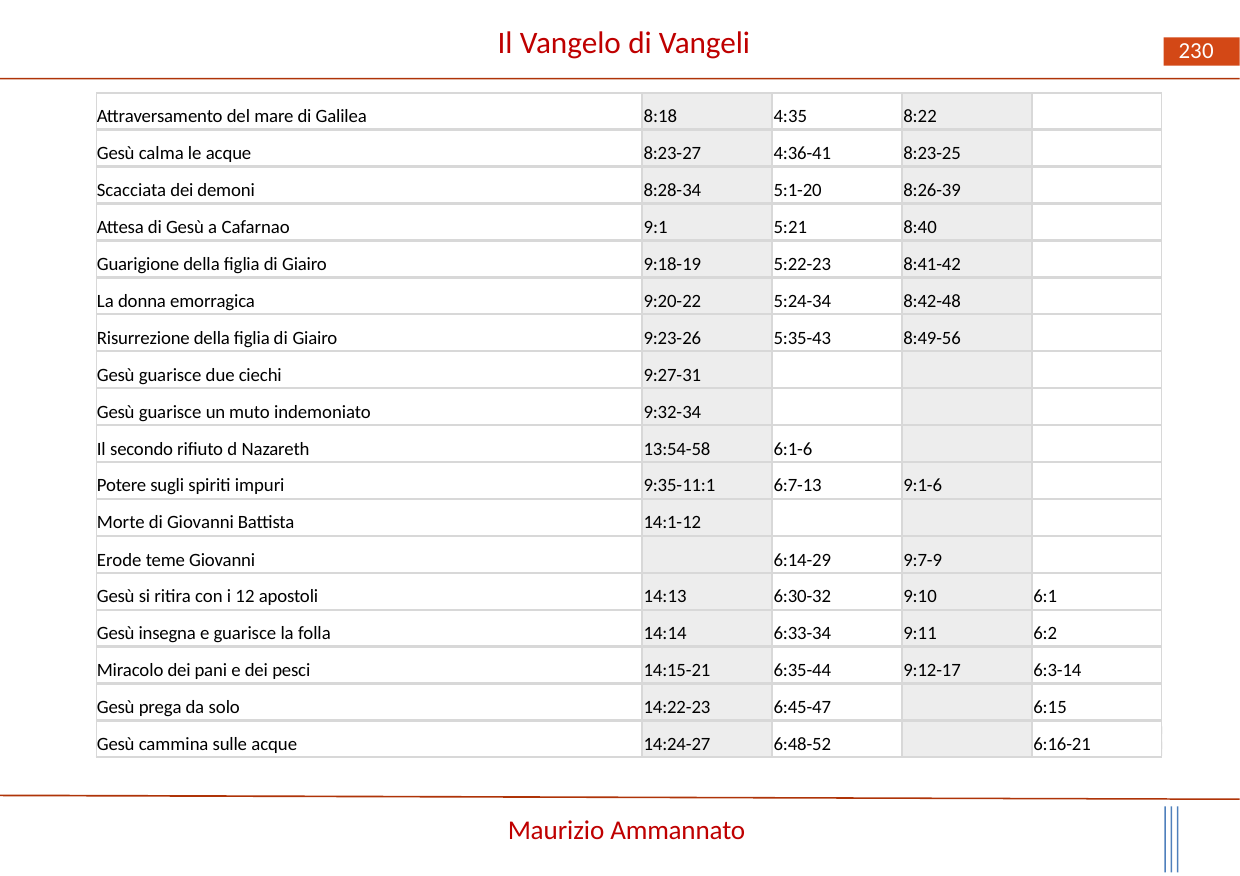

Il Vangelo di Vangeli
230

| Attraversamento del mare di Galilea | 8:18 | 4:35 | 8:22 |  |
| --- | --- | --- | --- | --- |
| Gesù calma le acque | 8:23-27 | 4:36-41 | 8:23-25 |  |
| Scacciata dei demoni | 8:28-34 | 5:1-20 | 8:26-39 |  |
| Attesa di Gesù a Cafarnao | 9:1 | 5:21 | 8:40 |  |
| Guarigione della figlia di Giairo | 9:18-19 | 5:22-23 | 8:41-42 |  |
| La donna emorragica | 9:20-22 | 5:24-34 | 8:42-48 |  |
| Risurrezione della figlia di Giairo | 9:23-26 | 5:35-43 | 8:49-56 |  |
| Gesù guarisce due ciechi | 9:27-31 |  |  |  |
| Gesù guarisce un muto indemoniato | 9:32-34 |  |  |  |
| Il secondo rifiuto d Nazareth | 13:54-58 | 6:1-6 |  |  |
| Potere sugli spiriti impuri | 9:35-11:1 | 6:7-13 | 9:1-6 |  |
| Morte di Giovanni Battista | 14:1-12 |  |  |  |
| Erode teme Giovanni |  | 6:14-29 | 9:7-9 |  |
| Gesù si ritira con i 12 apostoli | 14:13 | 6:30-32 | 9:10 | 6:1 |
| Gesù insegna e guarisce la folla | 14:14 | 6:33-34 | 9:11 | 6:2 |
| Miracolo dei pani e dei pesci | 14:15-21 | 6:35-44 | 9:12-17 | 6:3-14 |
| Gesù prega da solo | 14:22-23 | 6:45-47 |  | 6:15 |
| Gesù cammina sulle acque | 14:24-27 | 6:48-52 |  | 6:16-21 |

Maurizio Ammannato